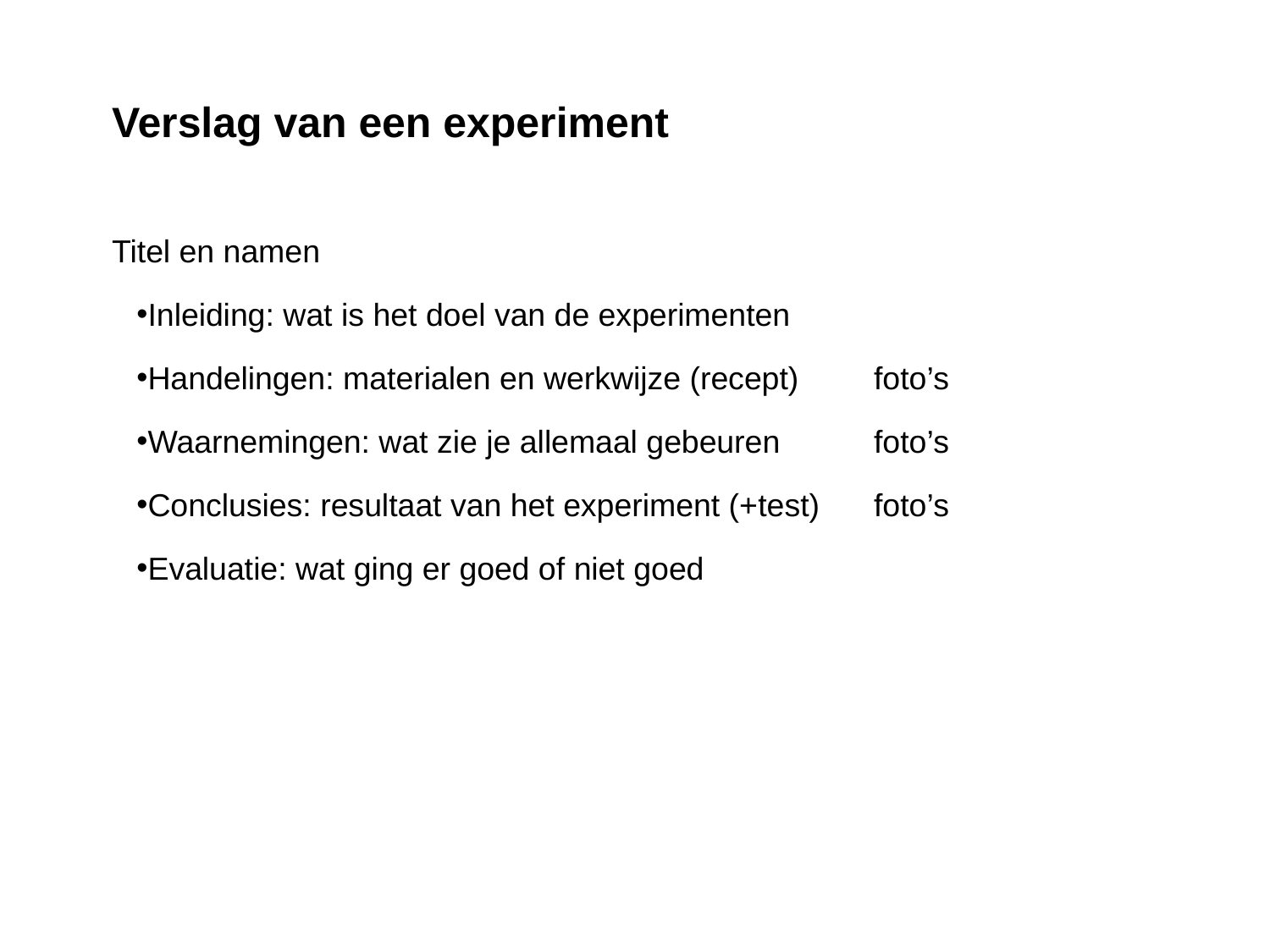

Verslag van een experiment

Titel en namen
Inleiding: wat is het doel van de experimenten
Handelingen: materialen en werkwijze (recept)	foto’s
Waarnemingen: wat zie je allemaal gebeuren	foto’s
Conclusies: resultaat van het experiment (+test)	foto’s
Evaluatie: wat ging er goed of niet goed